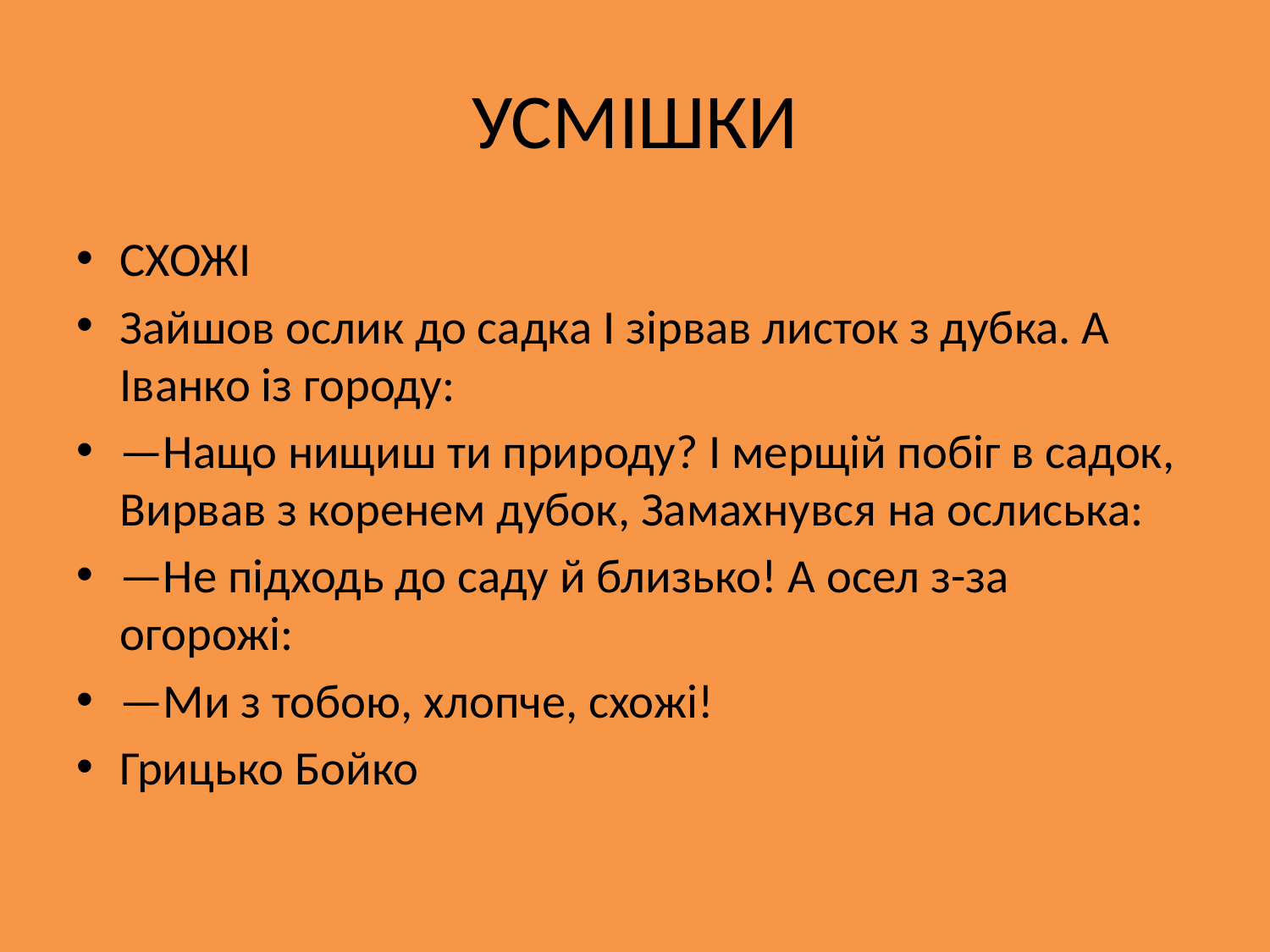

# УСМІШКИ
СХОЖІ
Зайшов ослик до садка І зірвав листок з дубка. А Іванко із городу:
—Нащо нищиш ти природу? І мерщій побіг в садок, Вирвав з коренем дубок, Замахнувся на ослиська:
—Не підходь до саду й близько! А осел з-за огорожі:
—Ми з тобою, хлопче, схожі!
Грицько Бойко